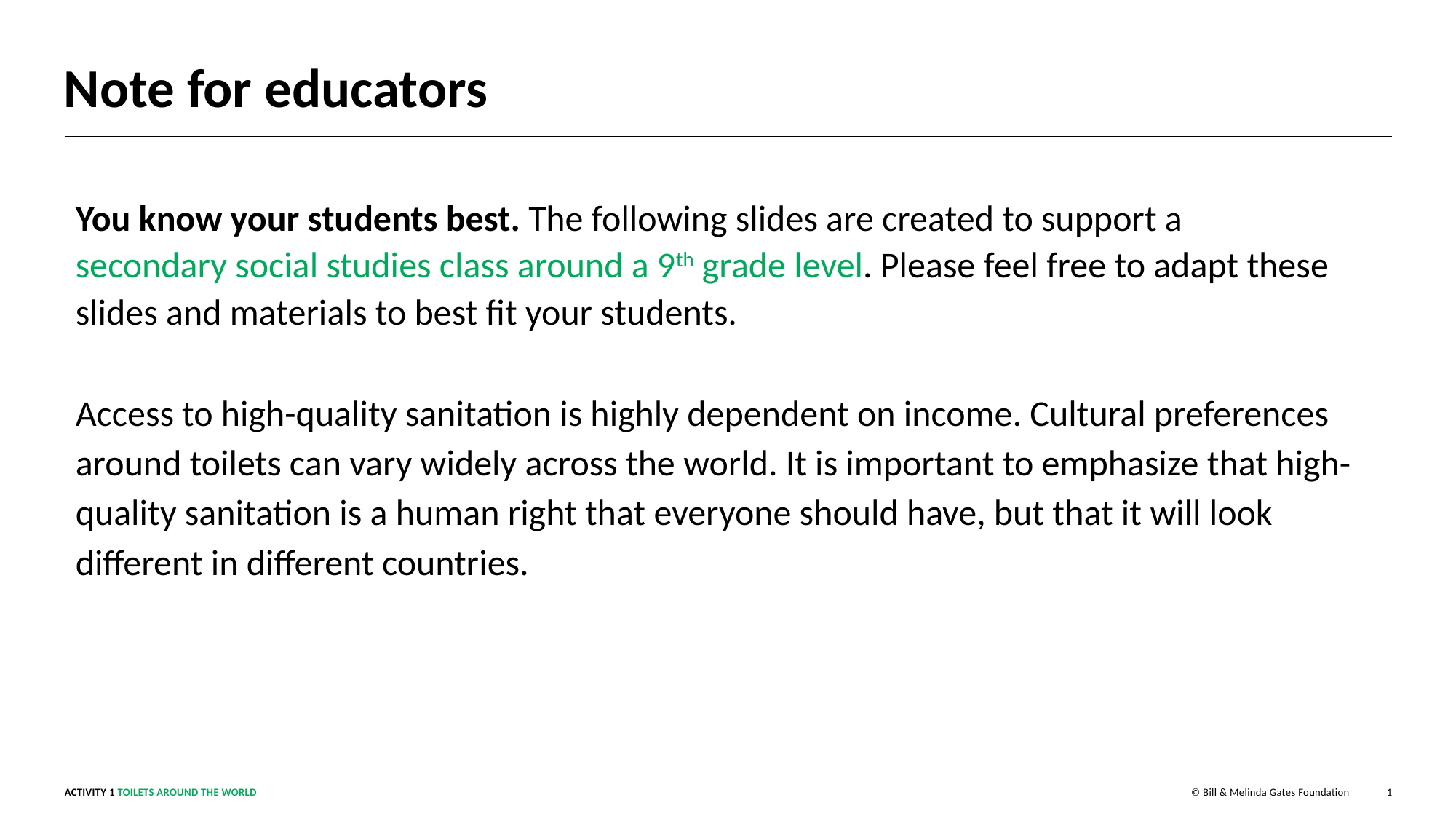

Note for educators
You know your students best. The following slides are created to support a
secondary social studies class around a 9th grade level. Please feel free to adapt these slides and materials to best fit your students.

Access to high-quality sanitation is highly dependent on income. Cultural preferences around toilets can vary widely across the world. It is important to emphasize that high-quality sanitation is a human right that everyone should have, but that it will look different in different countries.

1
ACTIVITY 1 TOILETS AROUND THE WORLD